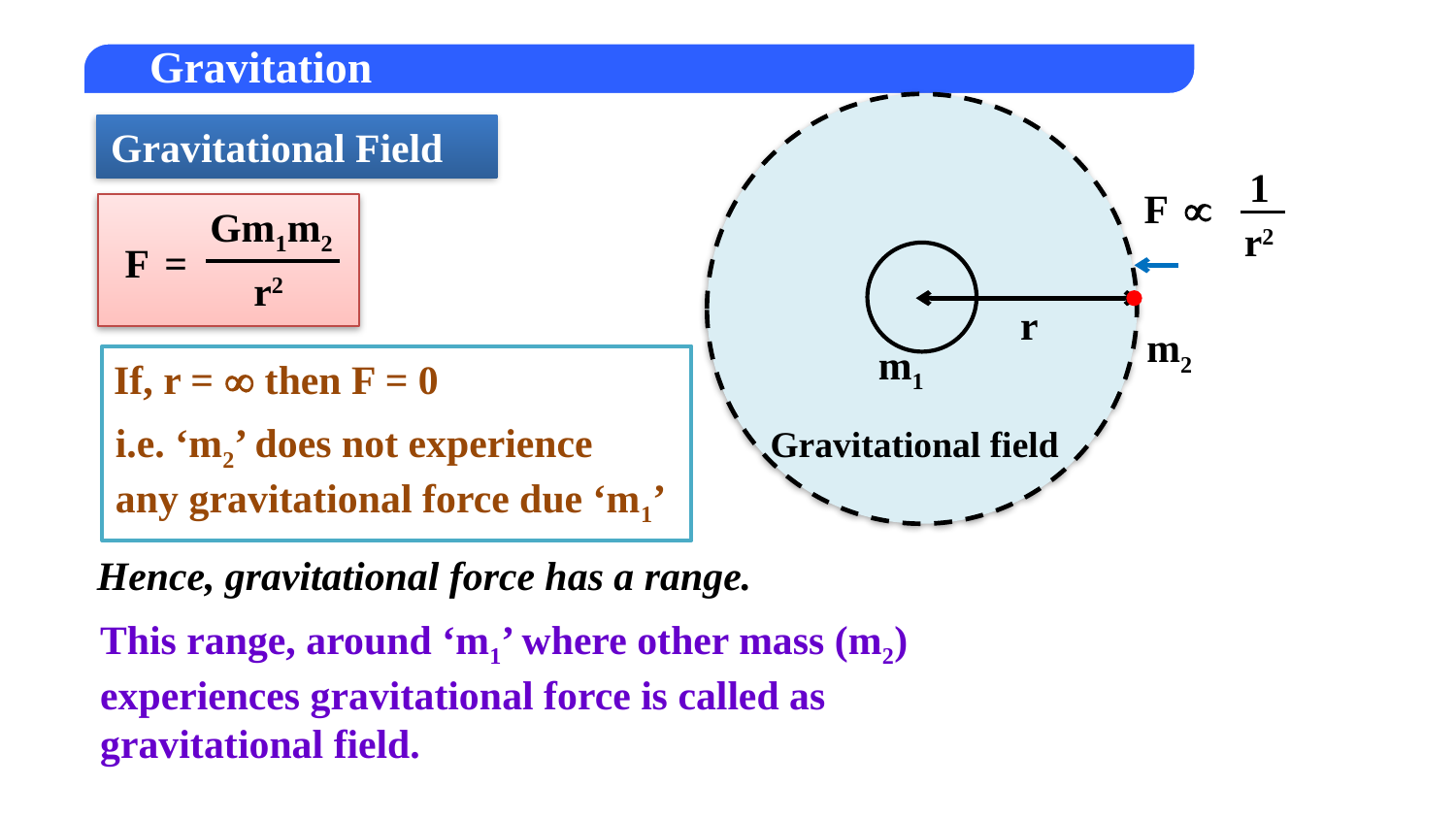

Gravitational Field
1
r2
F
∝

Gm1m2
r2
F
=

m2
r
m1
If, r = ∞ then F = 0

i.e. ‘m2’ does not experience
any gravitational force due ‘m1’
Gravitational field
Hence, gravitational force has a range.
This range, around ‘m1’ where other mass (m2)
experiences gravitational force is called as
gravitational field.